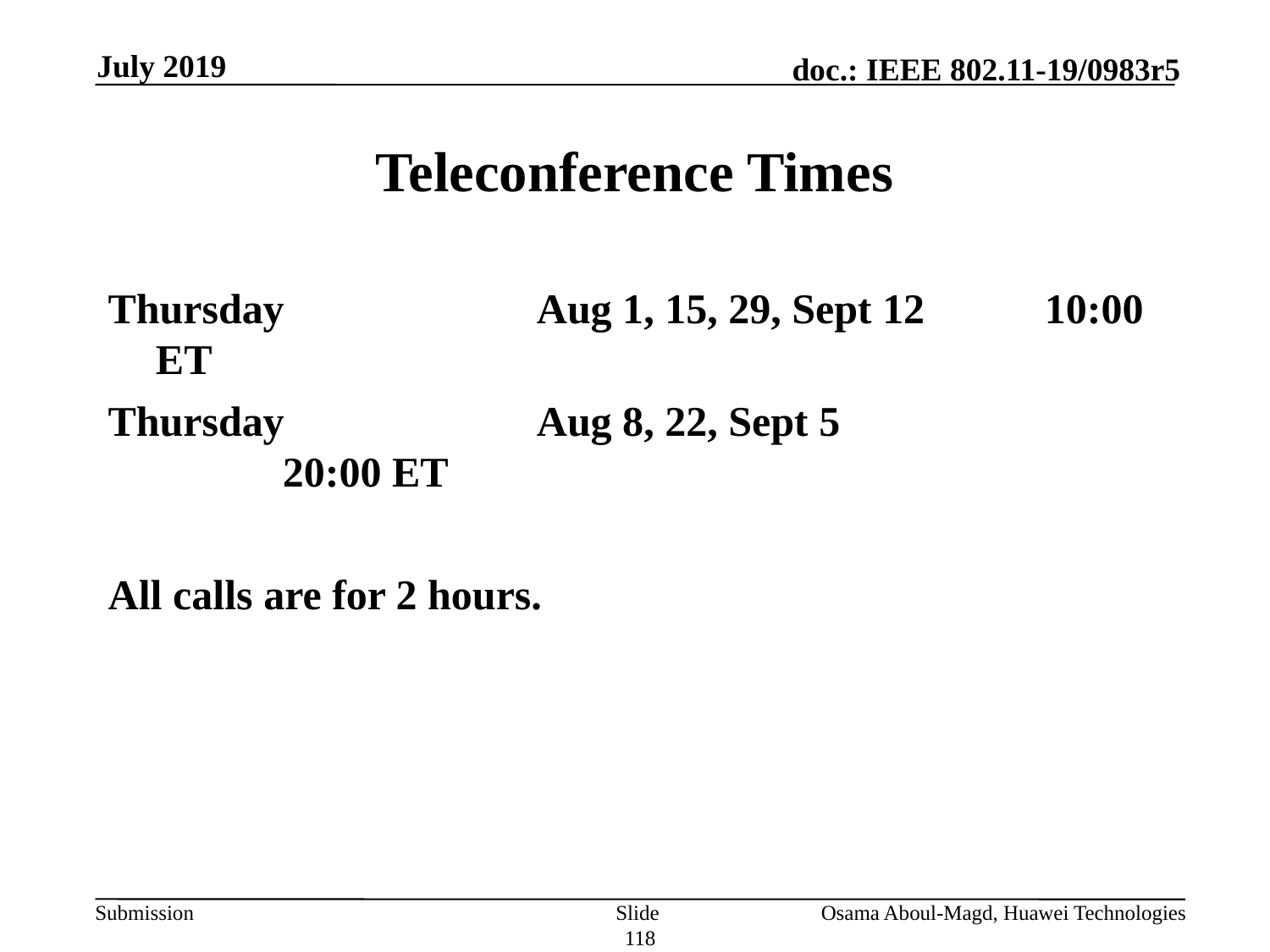

July 2019
# Teleconference Times
Thursday		Aug 1, 15, 29, Sept 12	10:00 ET
Thursday 		Aug 8, 22, Sept 5			20:00 ET

All calls are for 2 hours.
Slide 118
Osama Aboul-Magd, Huawei Technologies